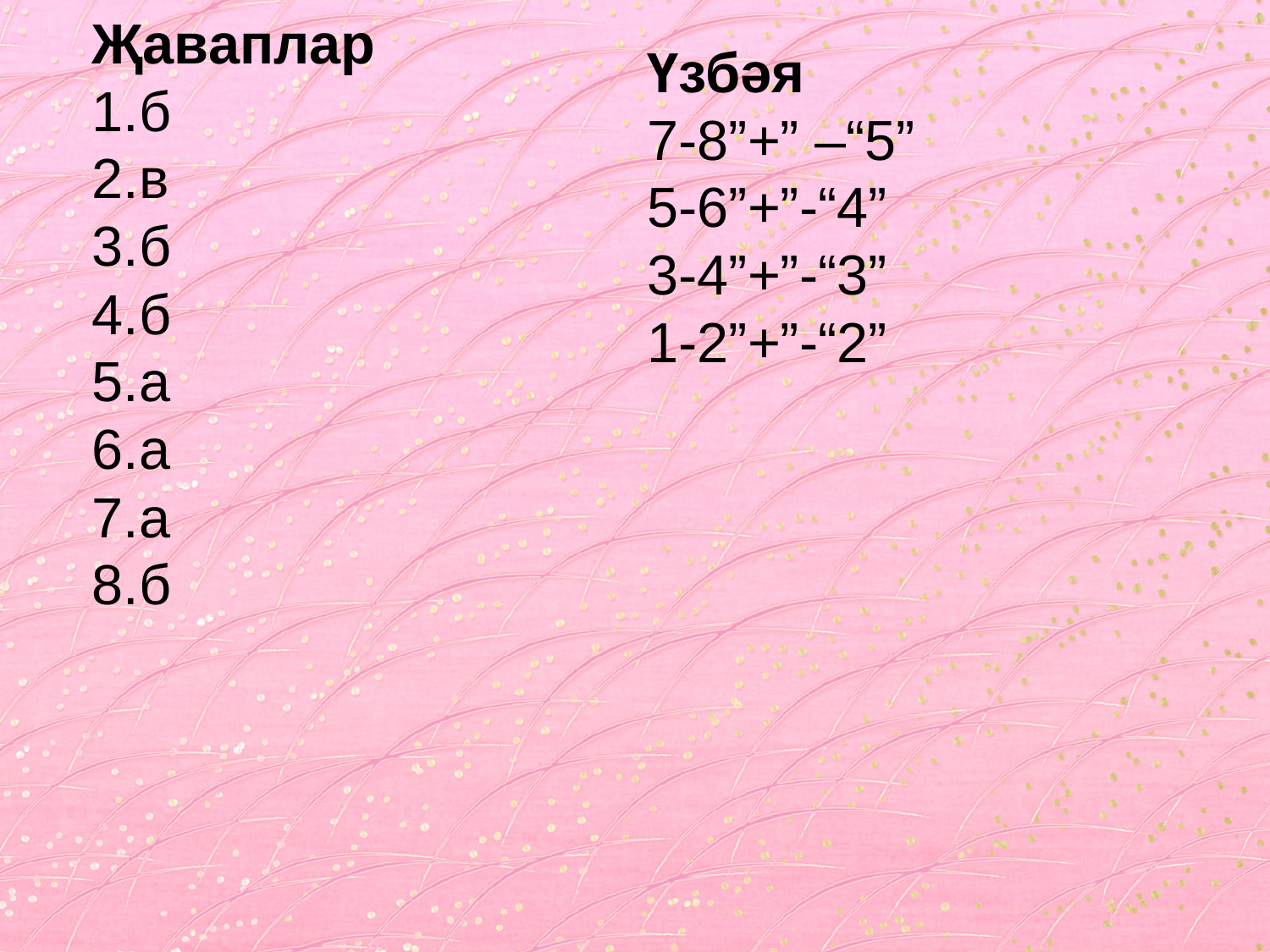

Үзбәя
7-8”+” –“5”
5-6”+”-“4”
3-4”+”-“3”
1-2”+”-“2”
Җаваплар
1.б
2.в
3.б
4.б
5.а
6.а
7.а
8.б